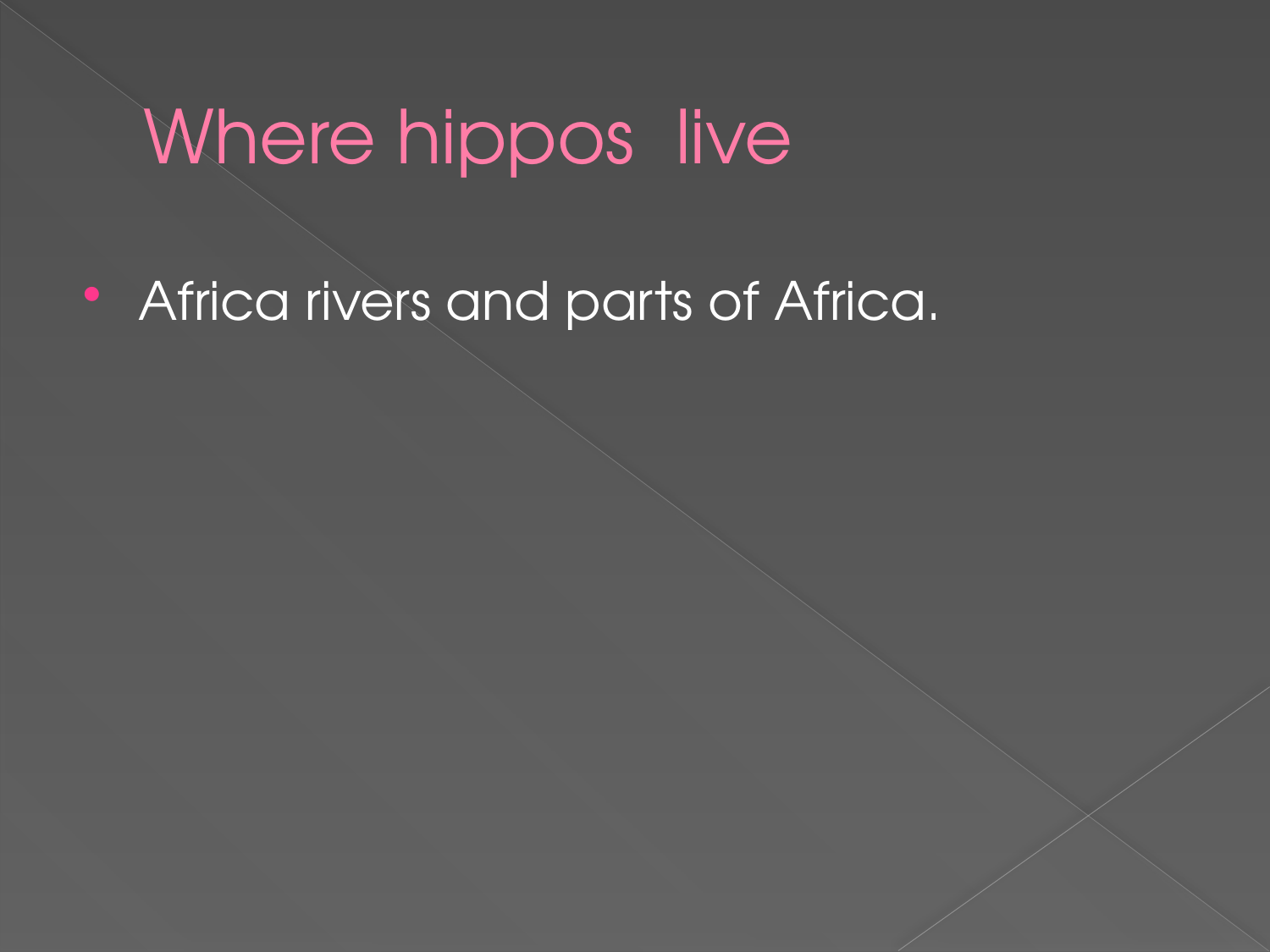

# Where hippos  live
Africa rivers and parts of Africa.